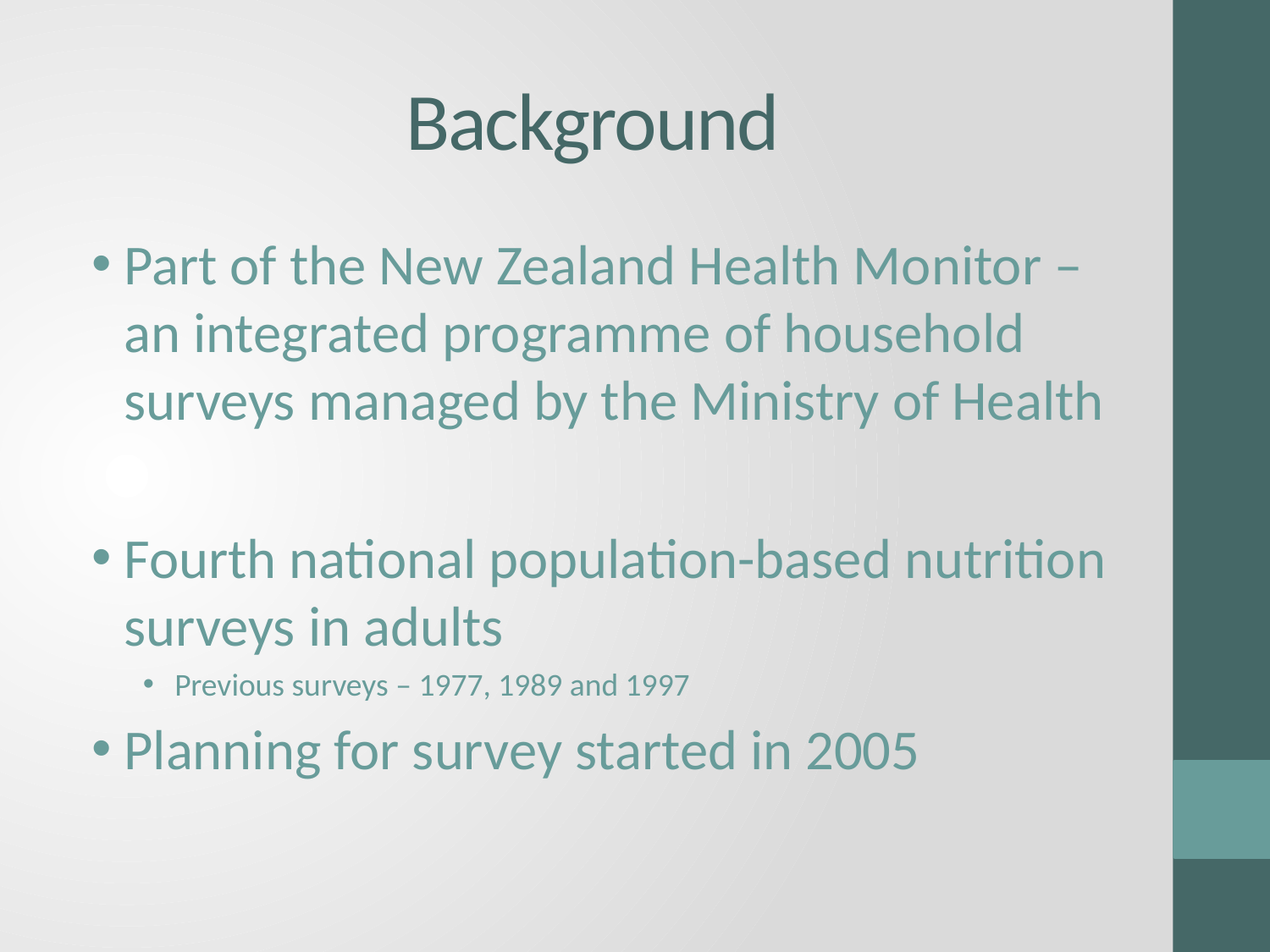

# Background
Part of the New Zealand Health Monitor – an integrated programme of household surveys managed by the Ministry of Health

Fourth national population-based nutrition surveys in adults
Previous surveys – 1977, 1989 and 1997
Planning for survey started in 2005